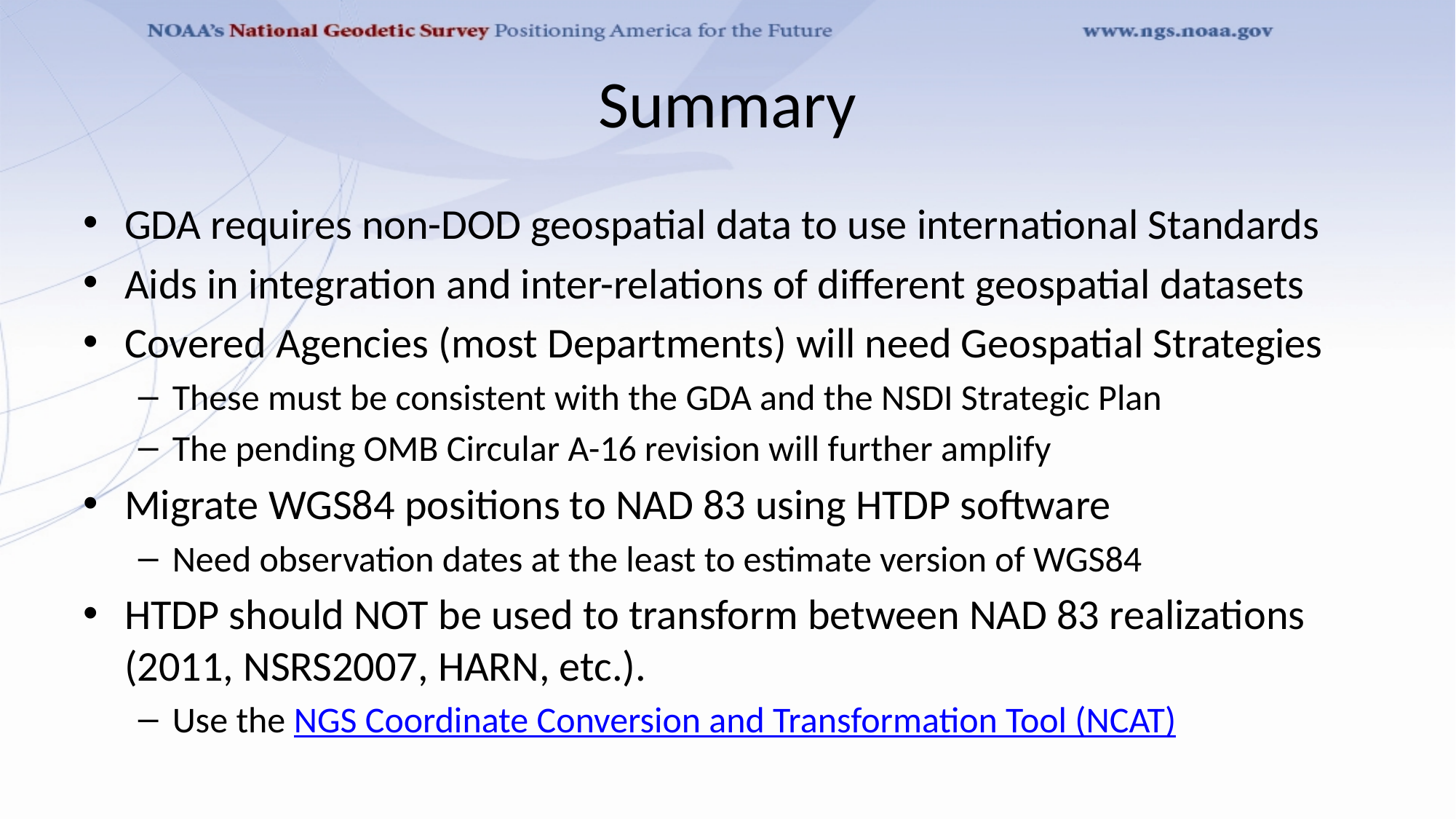

# Summary
GDA requires non-DOD geospatial data to use international Standards
Aids in integration and inter-relations of different geospatial datasets
Covered Agencies (most Departments) will need Geospatial Strategies
These must be consistent with the GDA and the NSDI Strategic Plan
The pending OMB Circular A-16 revision will further amplify
Migrate WGS84 positions to NAD 83 using HTDP software
Need observation dates at the least to estimate version of WGS84
HTDP should NOT be used to transform between NAD 83 realizations (2011, NSRS2007, HARN, etc.).
Use the NGS Coordinate Conversion and Transformation Tool (NCAT)